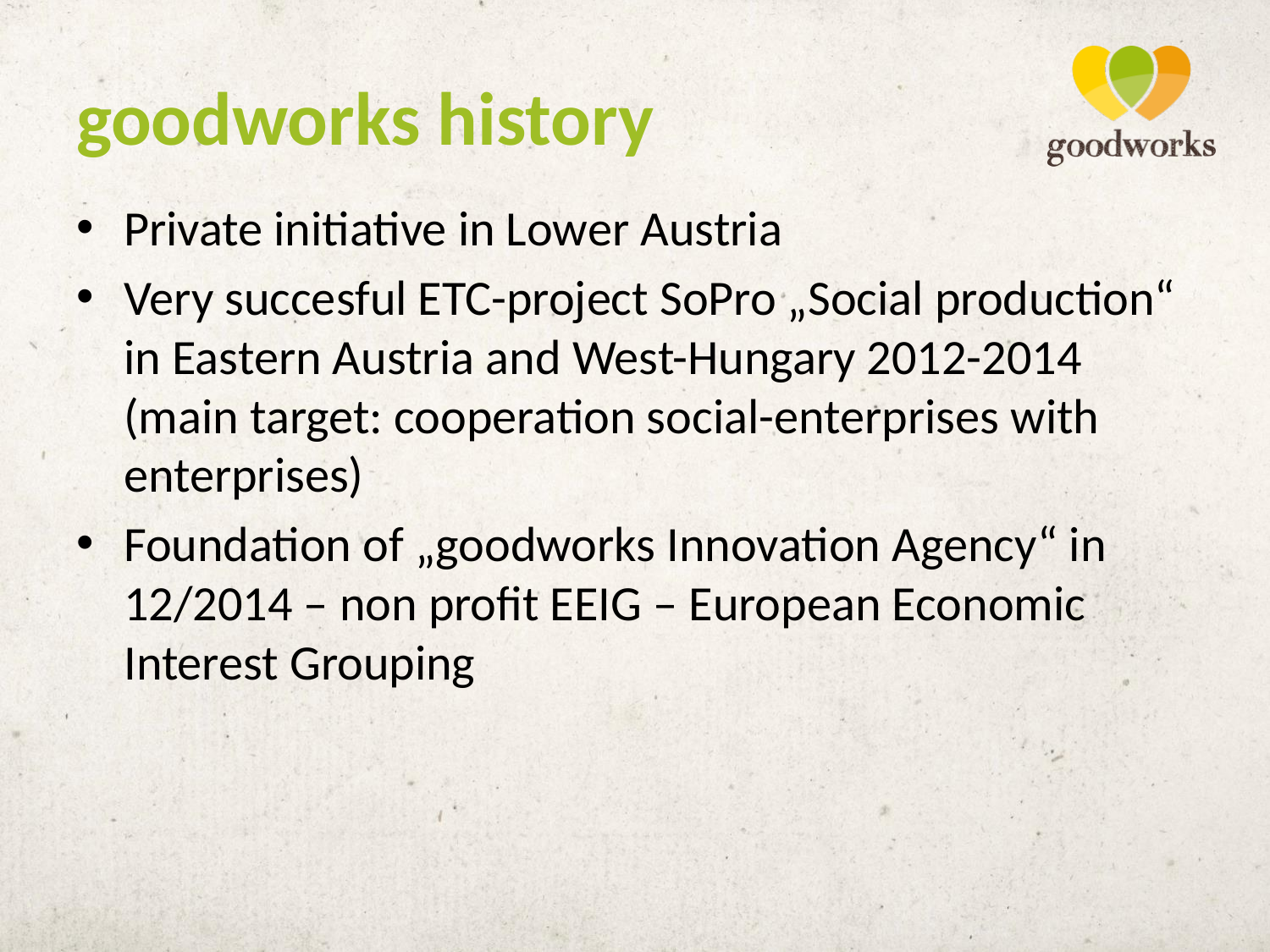

# goodworks history
Private initiative in Lower Austria
Very succesful ETC-project SoPro „Social production“ in Eastern Austria and West-Hungary 2012-2014 (main target: cooperation social-enterprises with enterprises)
Foundation of „goodworks Innovation Agency“ in 12/2014 – non profit EEIG – European Economic Interest Grouping